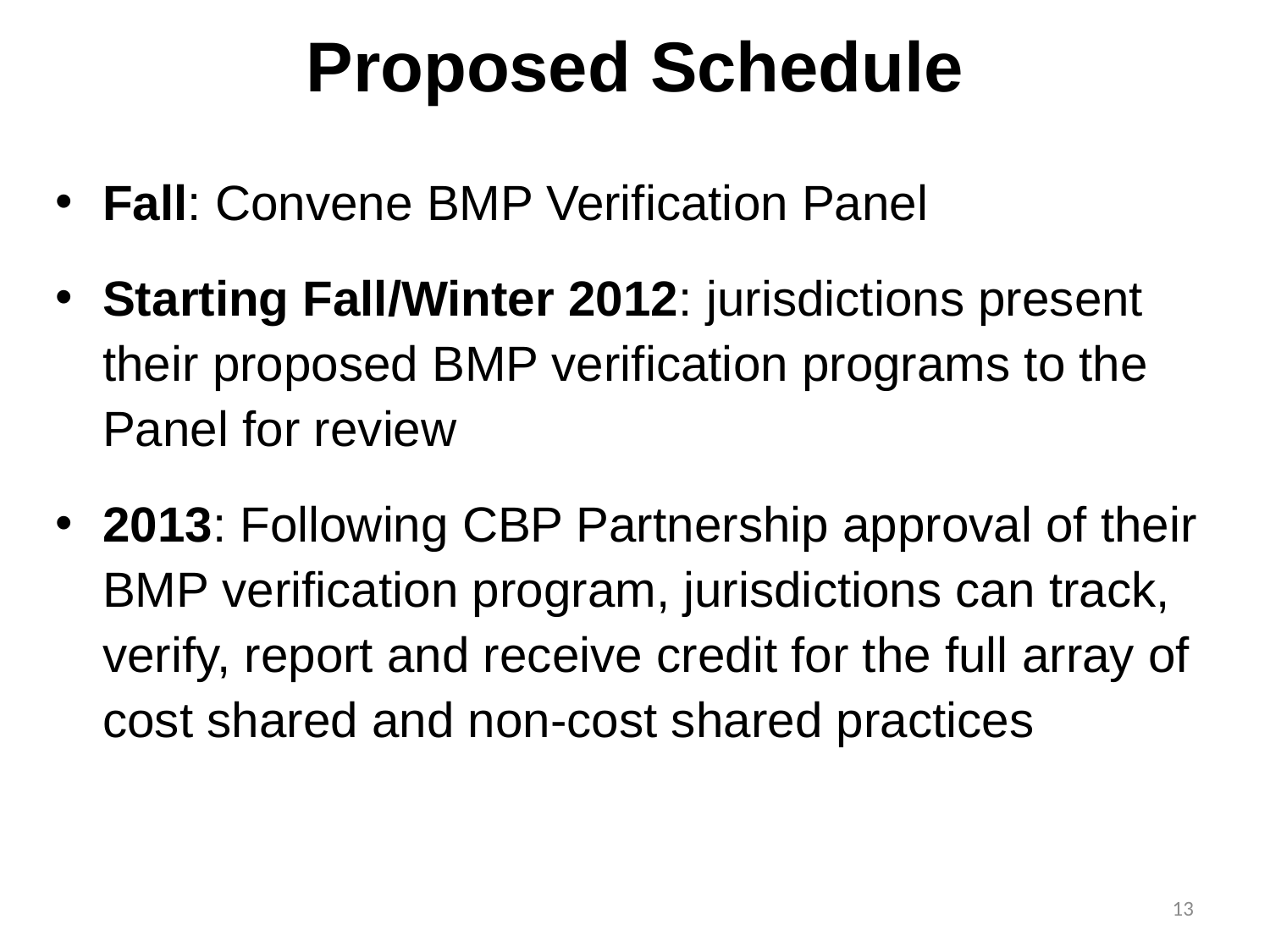

# Proposed Schedule
Fall: Convene BMP Verification Panel
Starting Fall/Winter 2012: jurisdictions present their proposed BMP verification programs to the Panel for review
2013: Following CBP Partnership approval of their BMP verification program, jurisdictions can track, verify, report and receive credit for the full array of cost shared and non-cost shared practices

13